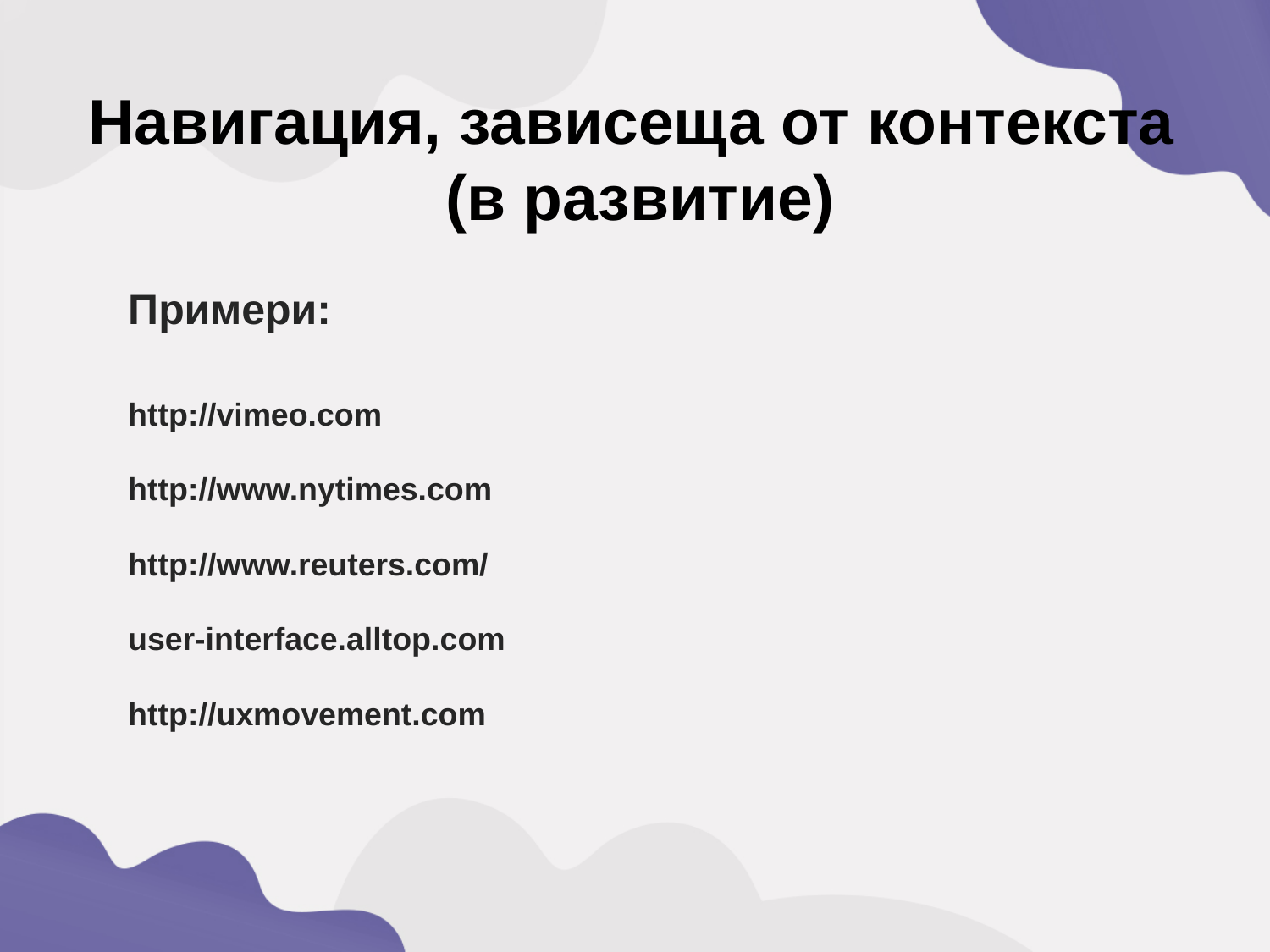

Навигация, зависеща от контекста
(в развитие)

Примери:

http://vimeo.com
http://www.nytimes.com
http://www.reuters.com/
user-interface.alltop.com
http://uxmovement.com